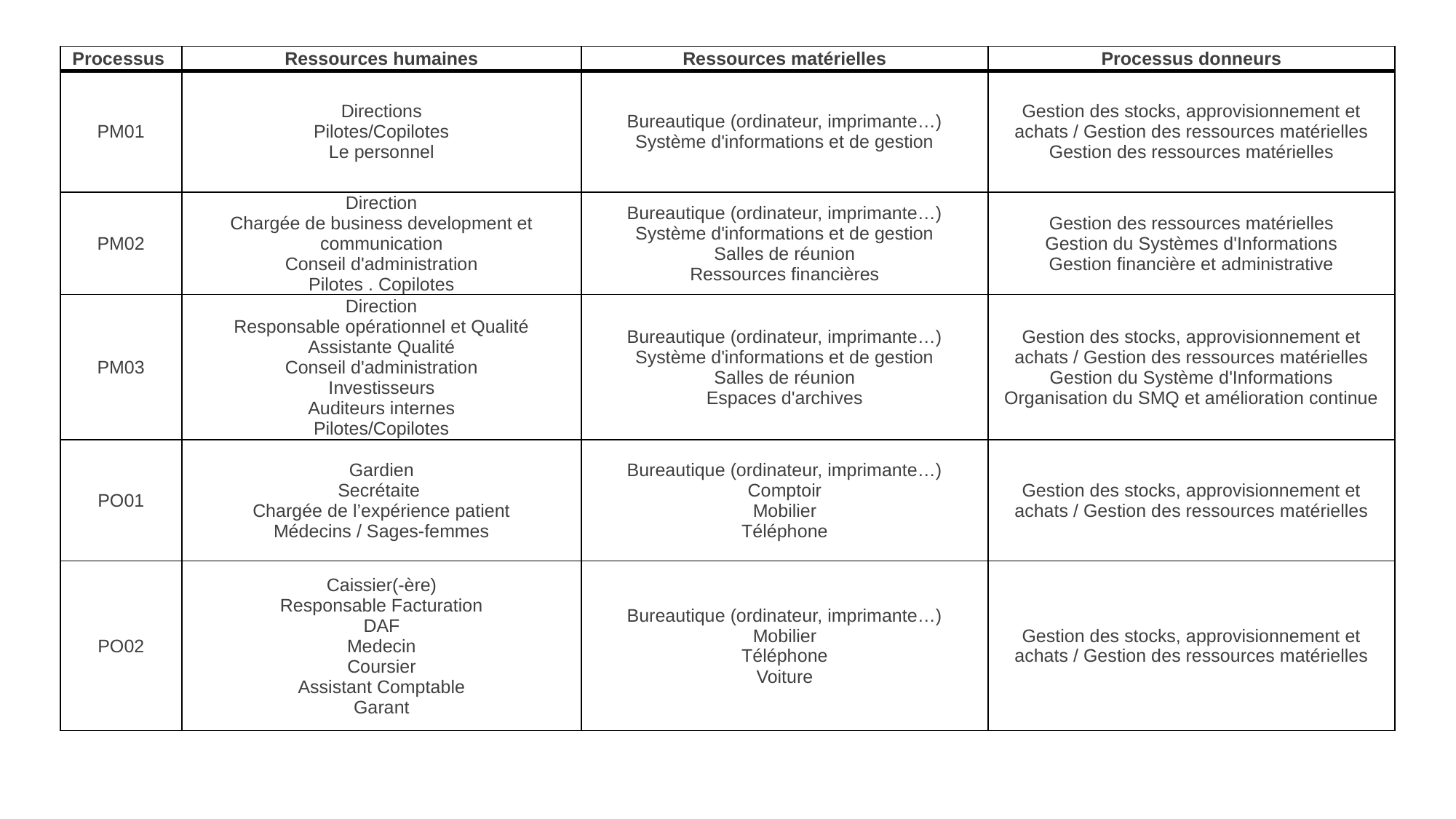

| Processus | Ressources humaines | Ressources matérielles | Processus donneurs |
| --- | --- | --- | --- |
| PM01 | Directions Pilotes/Copilotes Le personnel | Bureautique (ordinateur, imprimante…) Système d'informations et de gestion | Gestion des stocks, approvisionnement et achats / Gestion des ressources matérielles Gestion des ressources matérielles |
| PM02 | Direction Chargée de business development et communication Conseil d'administration Pilotes . Copilotes | Bureautique (ordinateur, imprimante…) Système d'informations et de gestion Salles de réunion Ressources financières | Gestion des ressources matérielles Gestion du Systèmes d'Informations Gestion financière et administrative |
| PM03 | Direction Responsable opérationnel et Qualité Assistante Qualité Conseil d'administration Investisseurs Auditeurs internes Pilotes/Copilotes | Bureautique (ordinateur, imprimante…) Système d'informations et de gestion Salles de réunion Espaces d'archives | Gestion des stocks, approvisionnement et achats / Gestion des ressources matérielles Gestion du Système d'Informations Organisation du SMQ et amélioration continue |
| PO01 | Gardien Secrétaite Chargée de l’expérience patient Médecins / Sages-femmes | Bureautique (ordinateur, imprimante…) Comptoir Mobilier Téléphone | Gestion des stocks, approvisionnement et achats / Gestion des ressources matérielles |
| PO02 | Caissier(-ère) Responsable Facturation DAF Medecin Coursier Assistant Comptable Garant | Bureautique (ordinateur, imprimante…) Mobilier Téléphone Voiture | Gestion des stocks, approvisionnement et achats / Gestion des ressources matérielles |